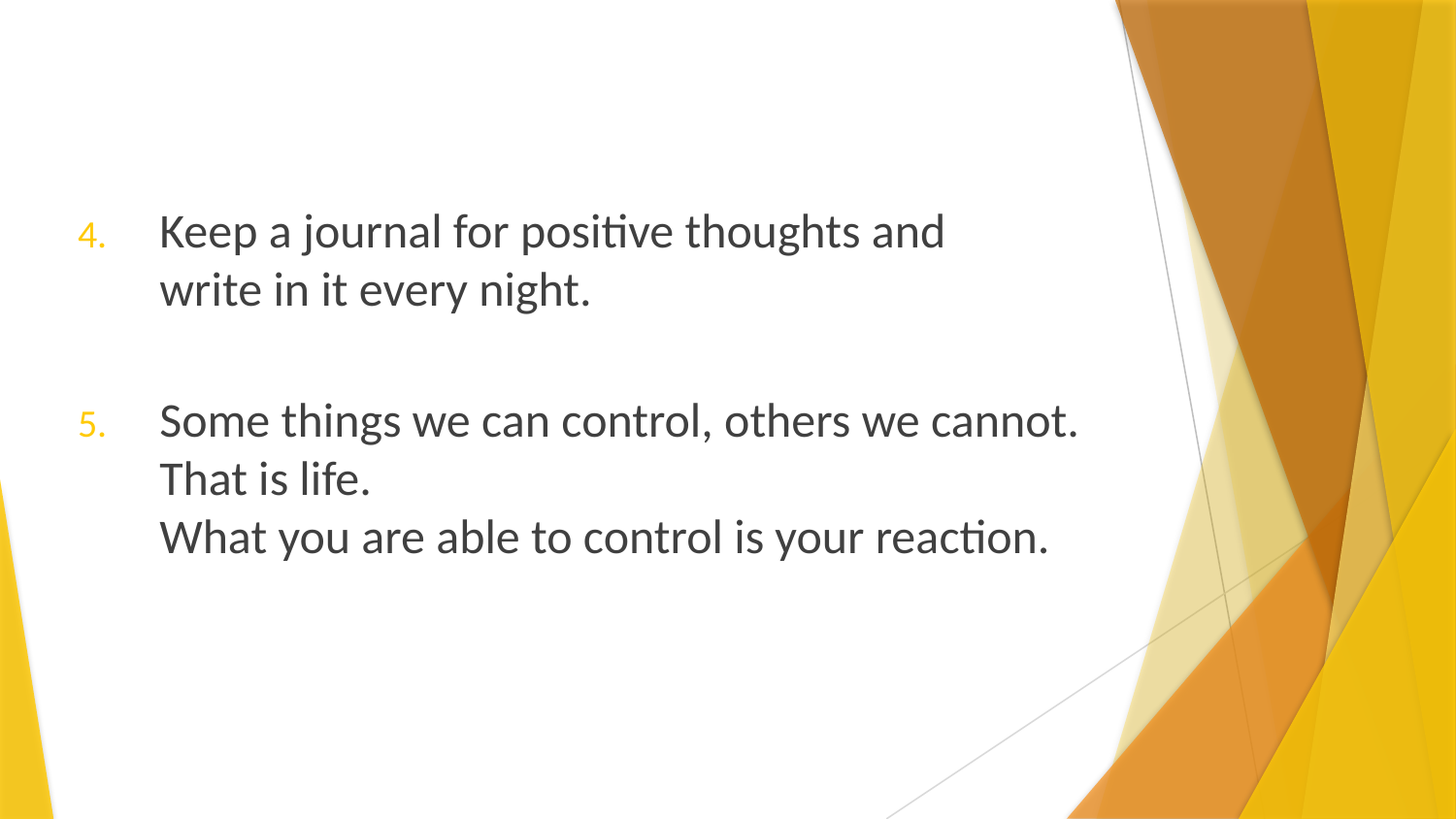

Keep a journal for positive thoughts and
write in it every night.
Some things we can control, others we cannot. That is life.
What you are able to control is your reaction.